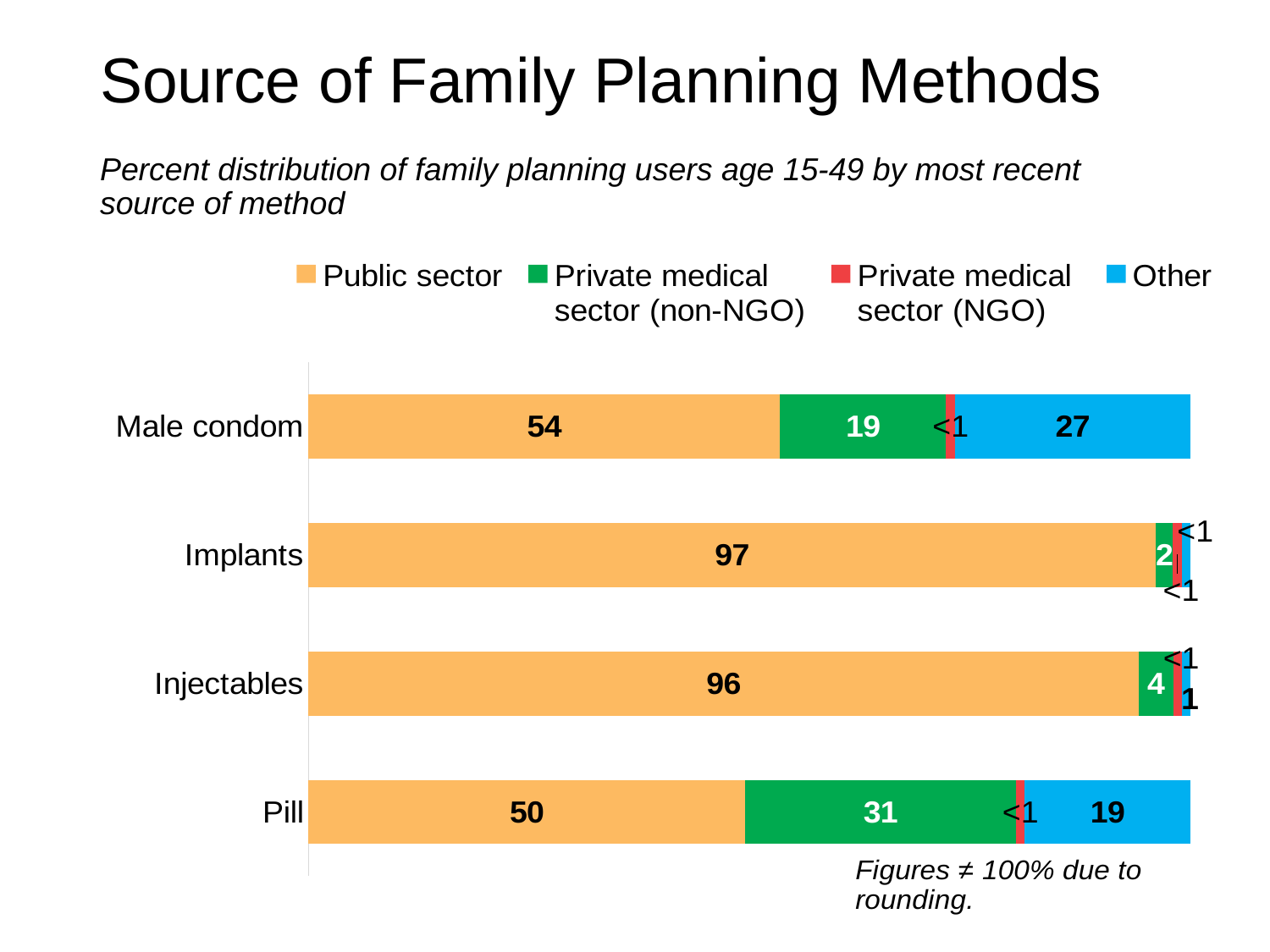

# Source of Family Planning Methods
Percent distribution of family planning users age 15-49 by most recent source of method

### Chart

| Category | Public sector | Private medical
sector (non-NGO) | Private medical
sector (NGO) | Other |
|---|---|---|---|---|
| Pill | 50.0 | 31.0 | 1.0 | 19.0 |
| Injectables | 96.0 | 4.0 | 1.0 | 1.0 |
| Implants | 97.0 | 2.0 | 1.0 | 1.0 |
| Male condom | 54.0 | 19.0 | 1.0 | 27.0 |